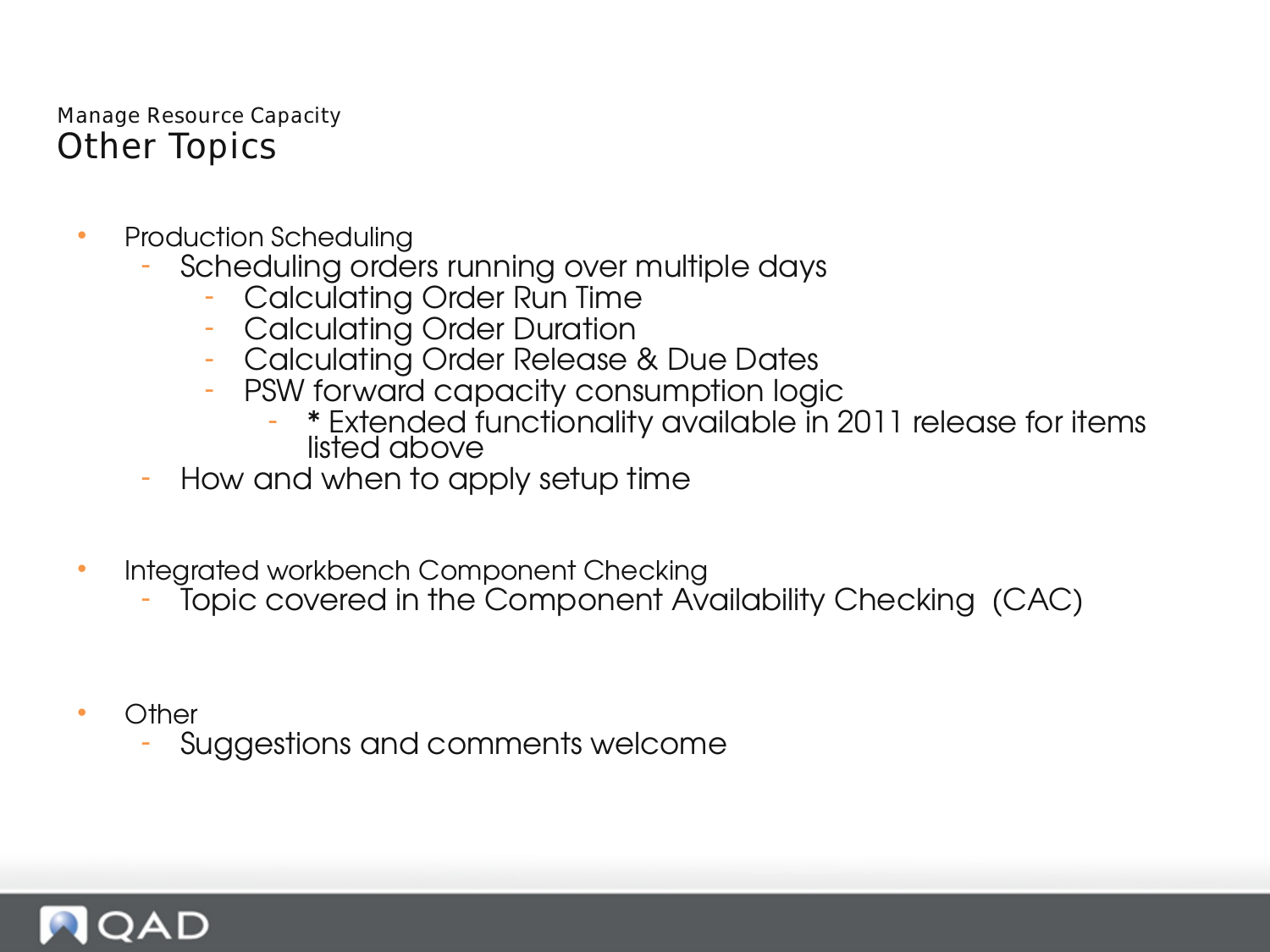

Manage Resource Capacity
Other Topics
Production Scheduling
Scheduling orders running over multiple days
Calculating Order Run Time
Calculating Order Duration
Calculating Order Release & Due Dates
PSW forward capacity consumption logic
* Extended functionality available in 2011 release for items listed above
How and when to apply setup time

Integrated workbench Component Checking
Topic covered in the Component Availability Checking  (CAC)

Other
Suggestions and comments welcome